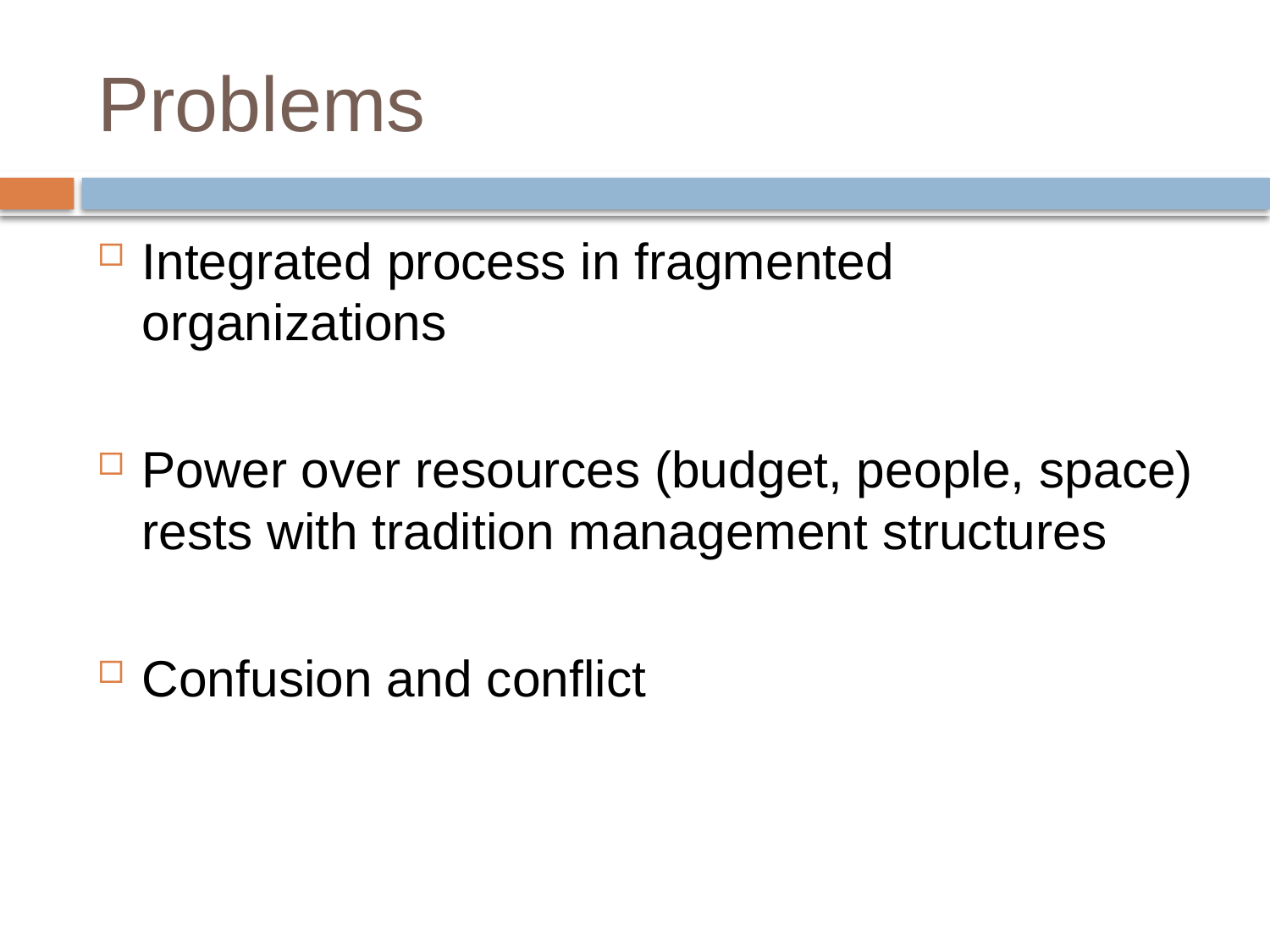

# Problems
Integrated process in fragmented organizations

Power over resources (budget, people, space) rests with tradition management structures

Confusion and conflict